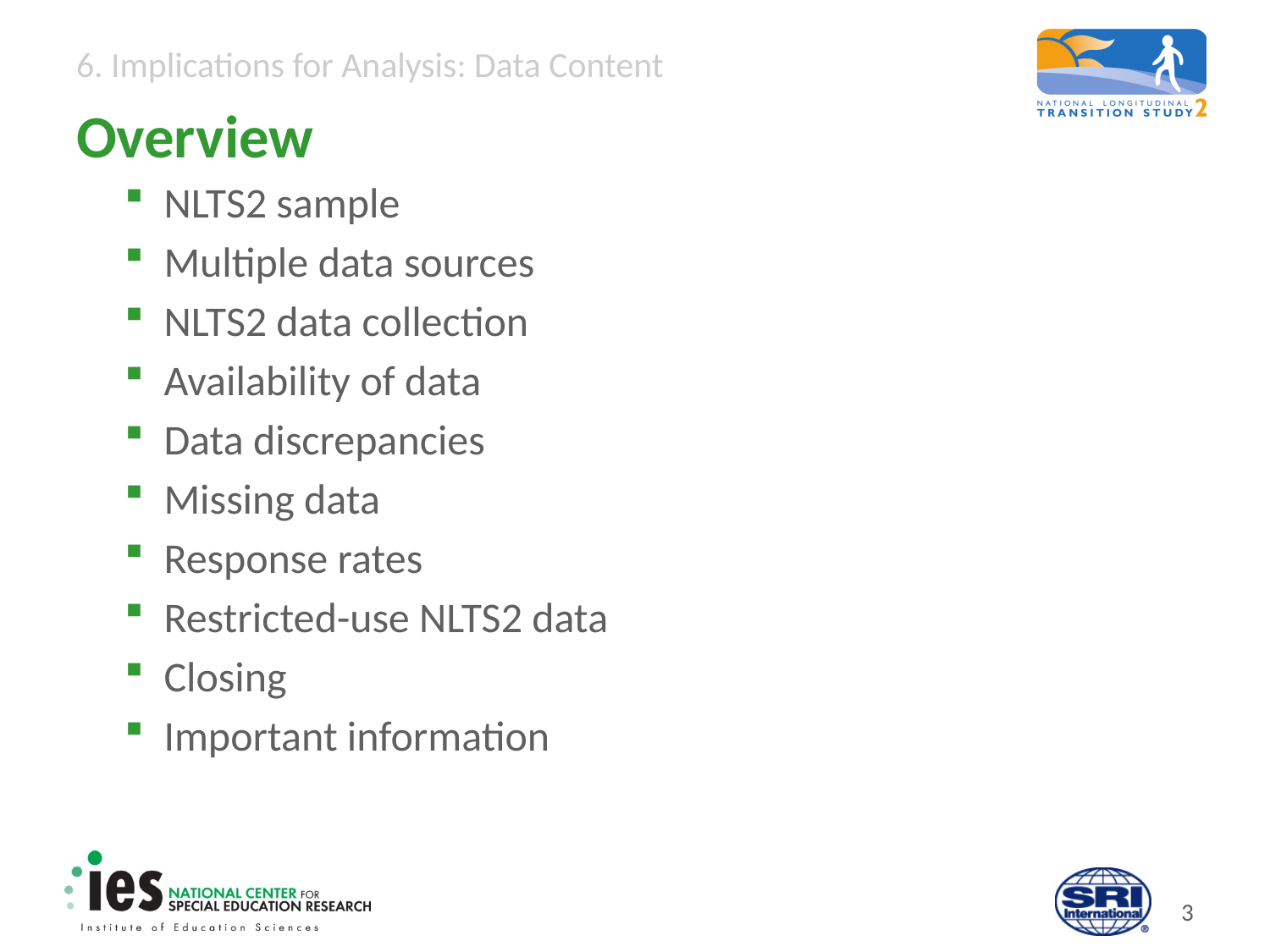

# Overview
NLTS2 sample
Multiple data sources
NLTS2 data collection
Availability of data
Data discrepancies
Missing data
Response rates
Restricted-use NLTS2 data
Closing
Important information
3